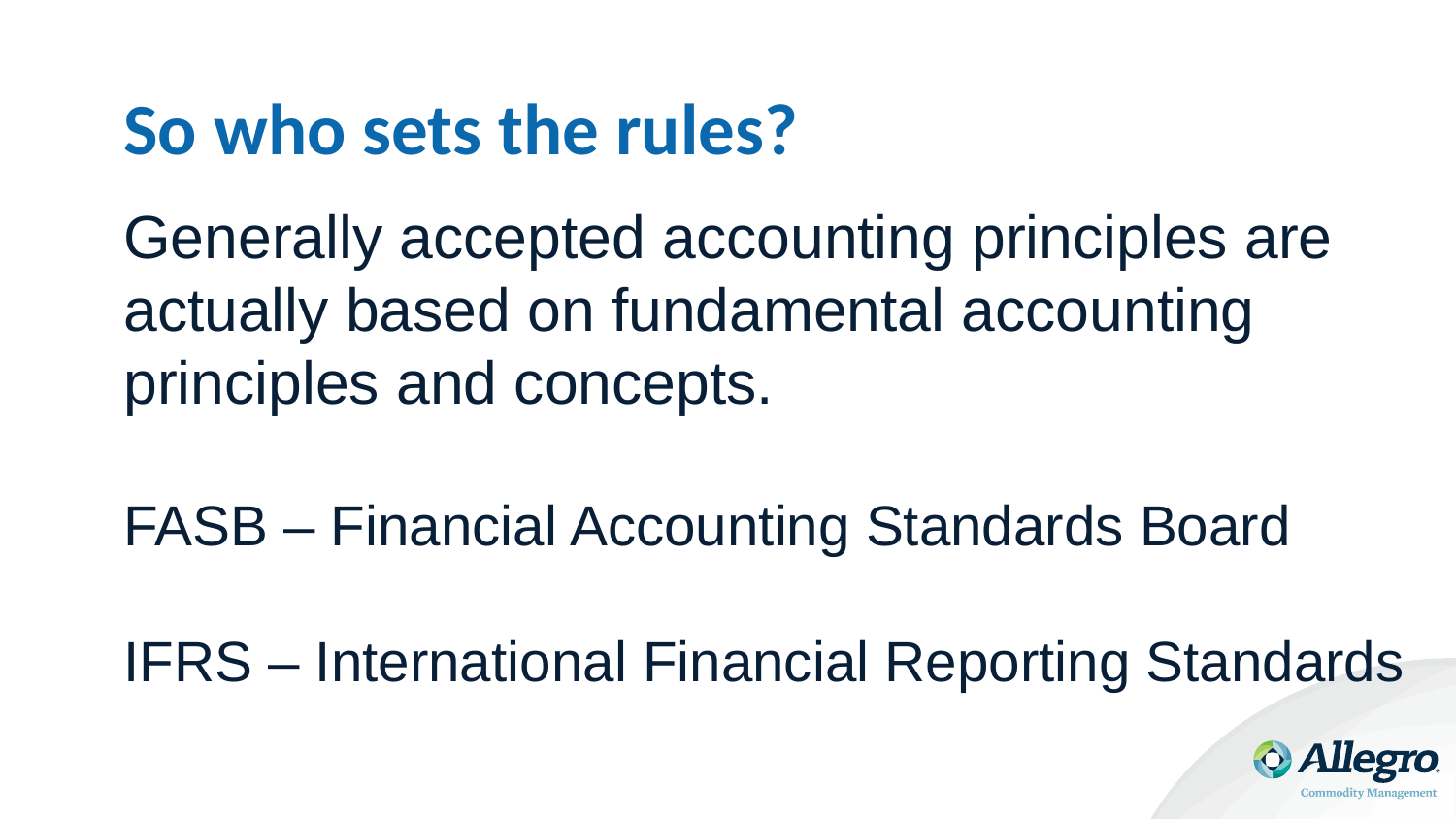

# So who sets the rules?
Generally accepted accounting principles are actually based on fundamental accounting principles and concepts.

FASB – Financial Accounting Standards Board

IFRS – International Financial Reporting Standards